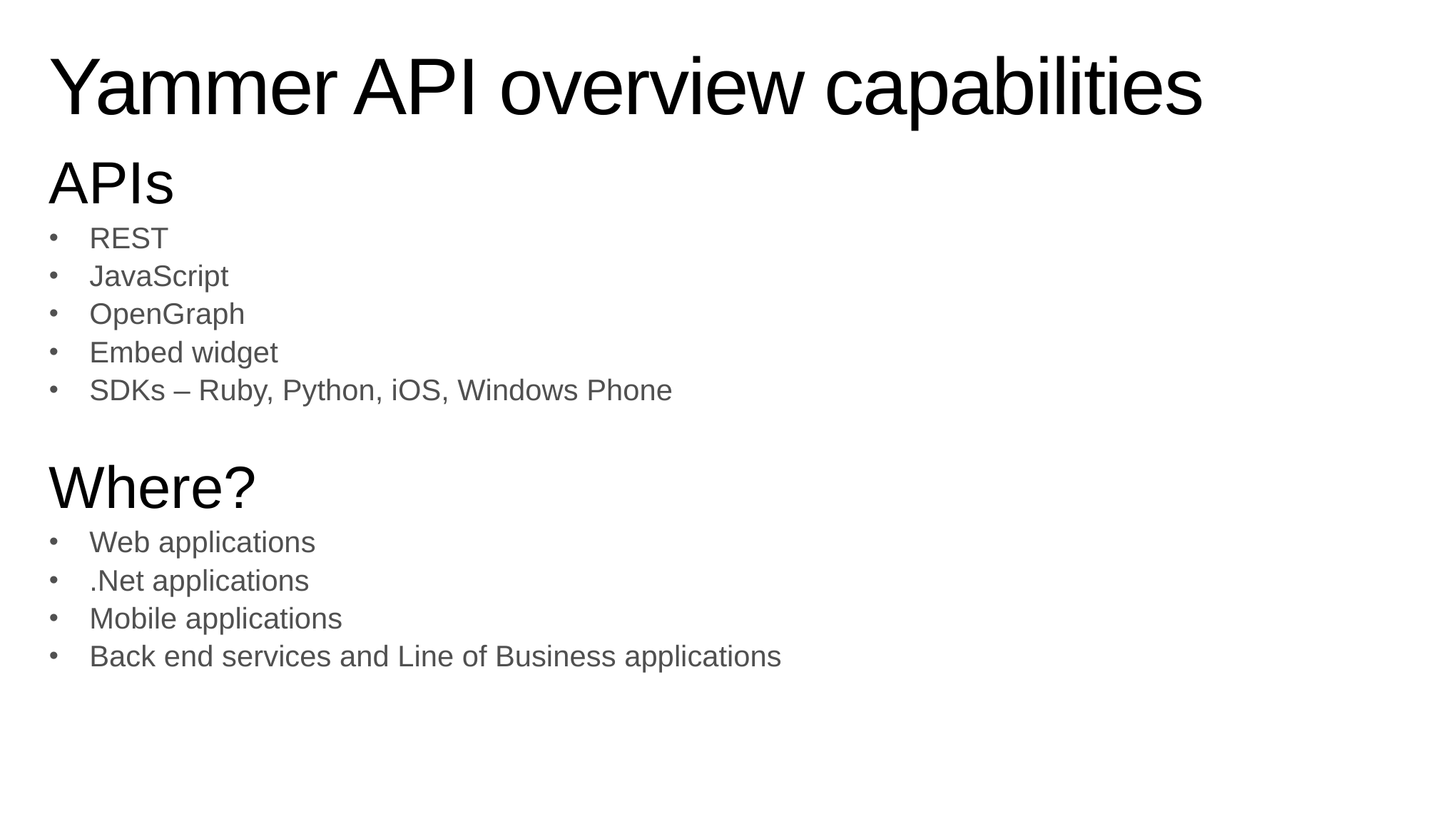

# Yammer API overview capabilities
APIs
REST
JavaScript
OpenGraph
Embed widget
SDKs – Ruby, Python, iOS, Windows Phone

Where?
Web applications
.Net applications
Mobile applications
Back end services and Line of Business applications